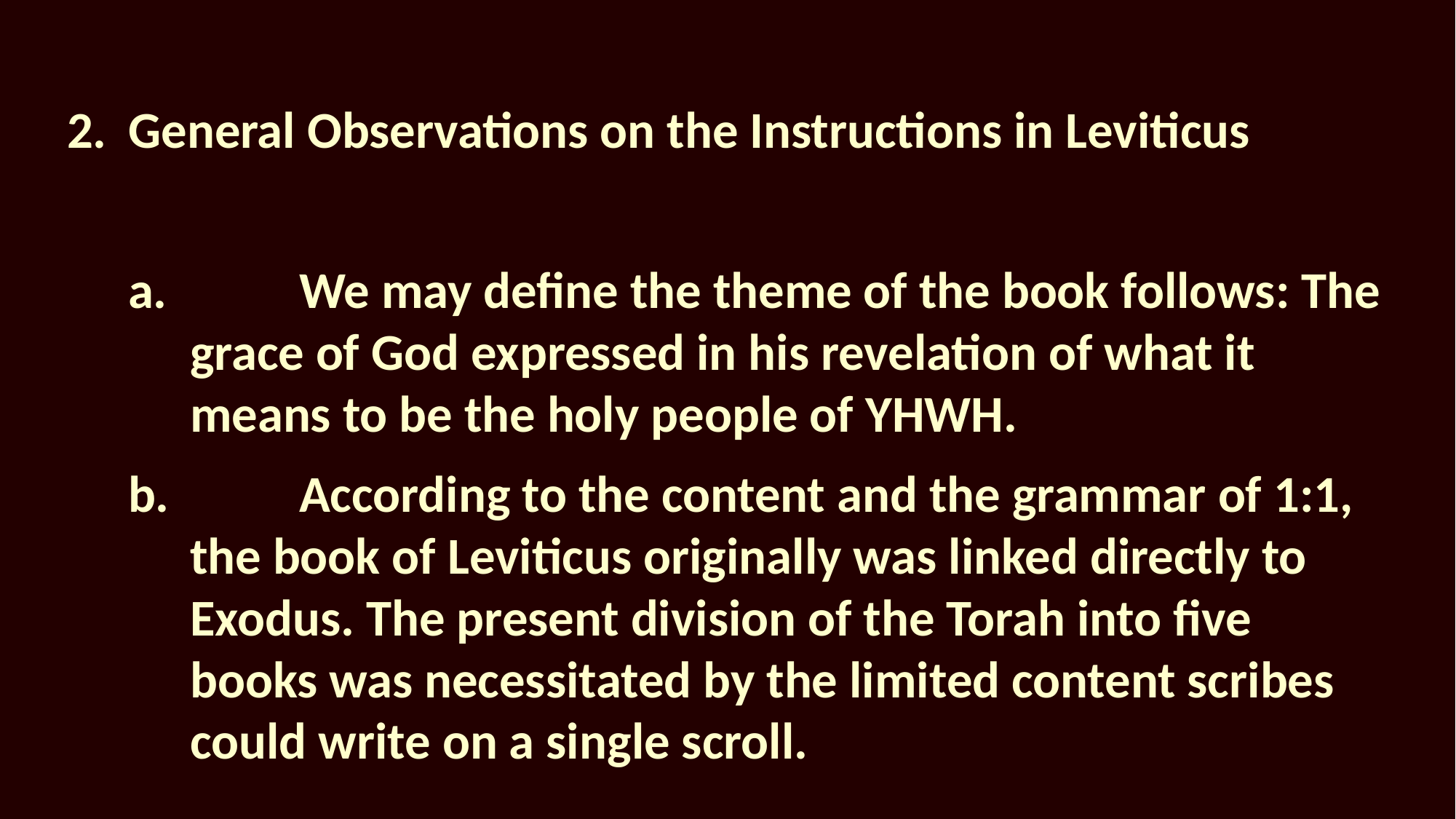

General Observations on the Instructions in Leviticus

a.		We may define the theme of the book follows: The grace of God expressed in his revelation of what it means to be the holy people of YHWH.
b.		According to the content and the grammar of 1:1, the book of Leviticus originally was linked directly to Exodus. The present division of the Torah into five books was necessitated by the limited content scribes could write on a single scroll.